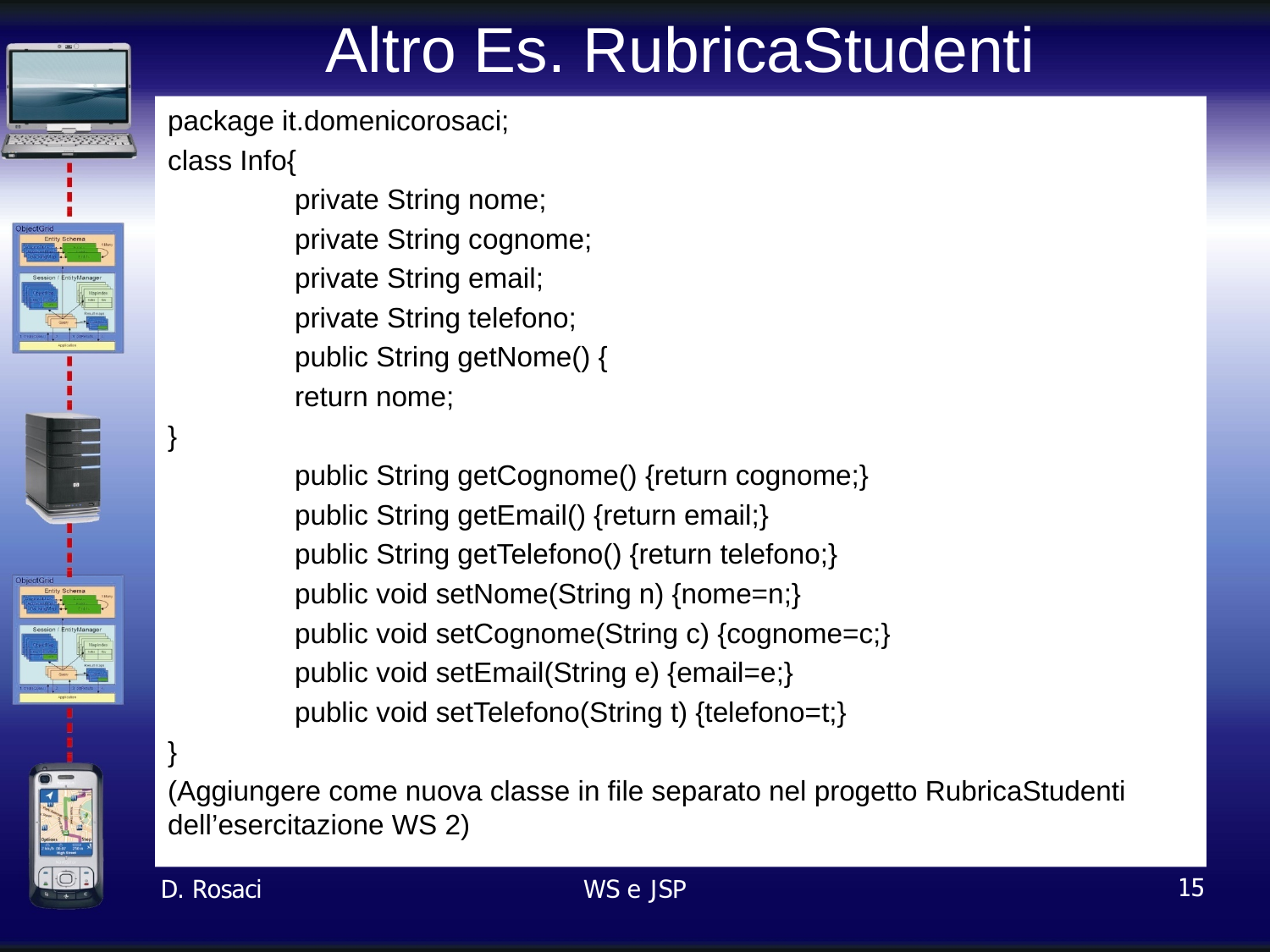

# Altro Es. RubricaStudenti
package it.domenicorosaci;
class Info{
	private String nome;
	private String cognome;
	private String email;
	private String telefono;
	public String getNome() {
	return nome;
}
	public String getCognome() {return cognome;}
	public String getEmail() {return email;}
	public String getTelefono() {return telefono;}
	public void setNome(String n) {nome=n;}
	public void setCognome(String c) {cognome=c;}
	public void setEmail(String e) {email=e;}
	public void setTelefono(String t) {telefono=t;}
}
(Aggiungere come nuova classe in file separato nel progetto RubricaStudenti dell’esercitazione WS 2)
D. Rosaci
WS e JSP